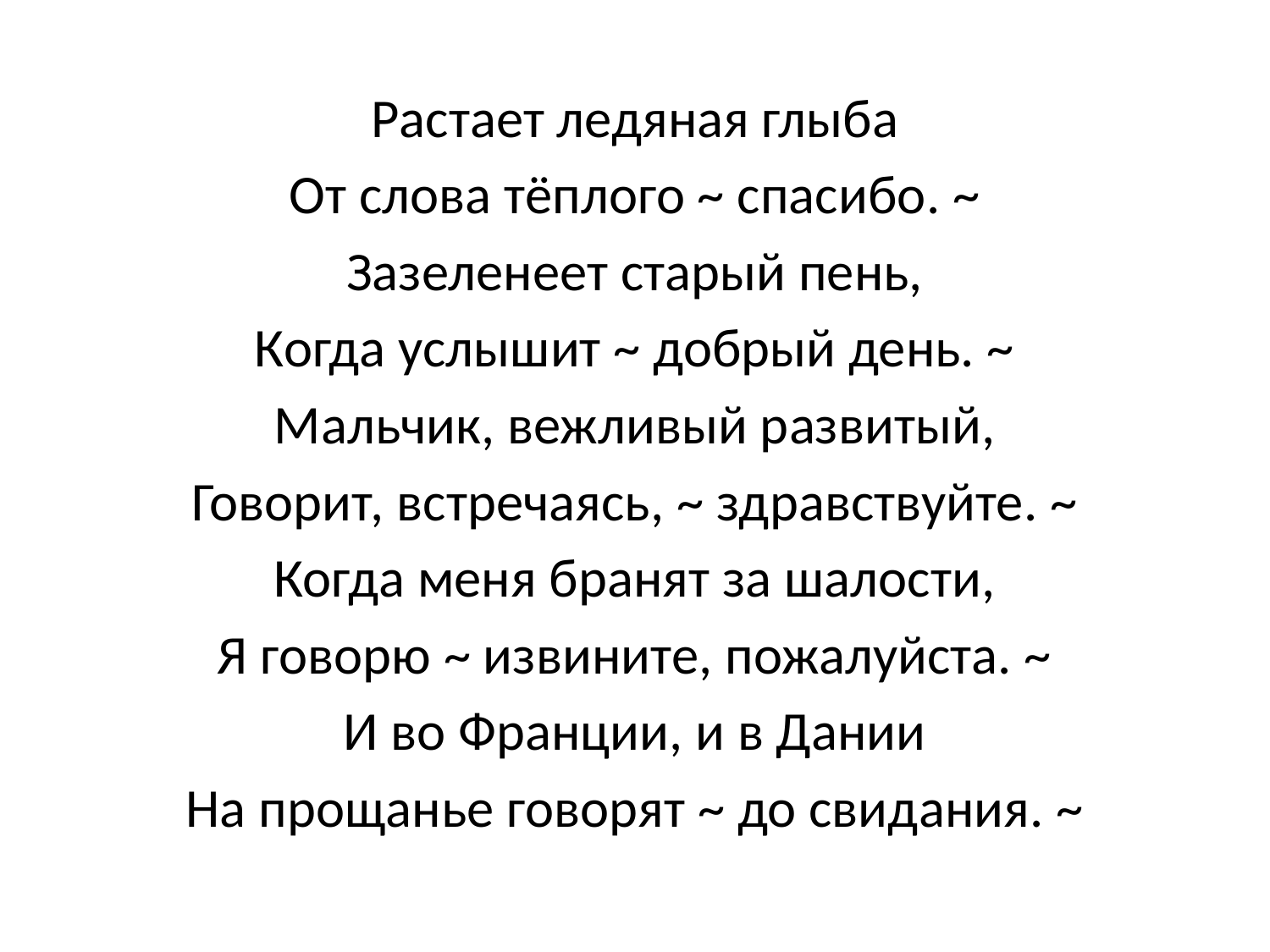

#
Растает ледяная глыба
От слова тёплого ~ спасибо. ~
Зазеленеет старый пень,
Когда услышит ~ добрый день. ~
Мальчик, вежливый развитый,
Говорит, встречаясь, ~ здравствуйте. ~
Когда меня бранят за шалости,
Я говорю ~ извините, пожалуйста. ~
И во Франции, и в Дании
На прощанье говорят ~ до свидания. ~